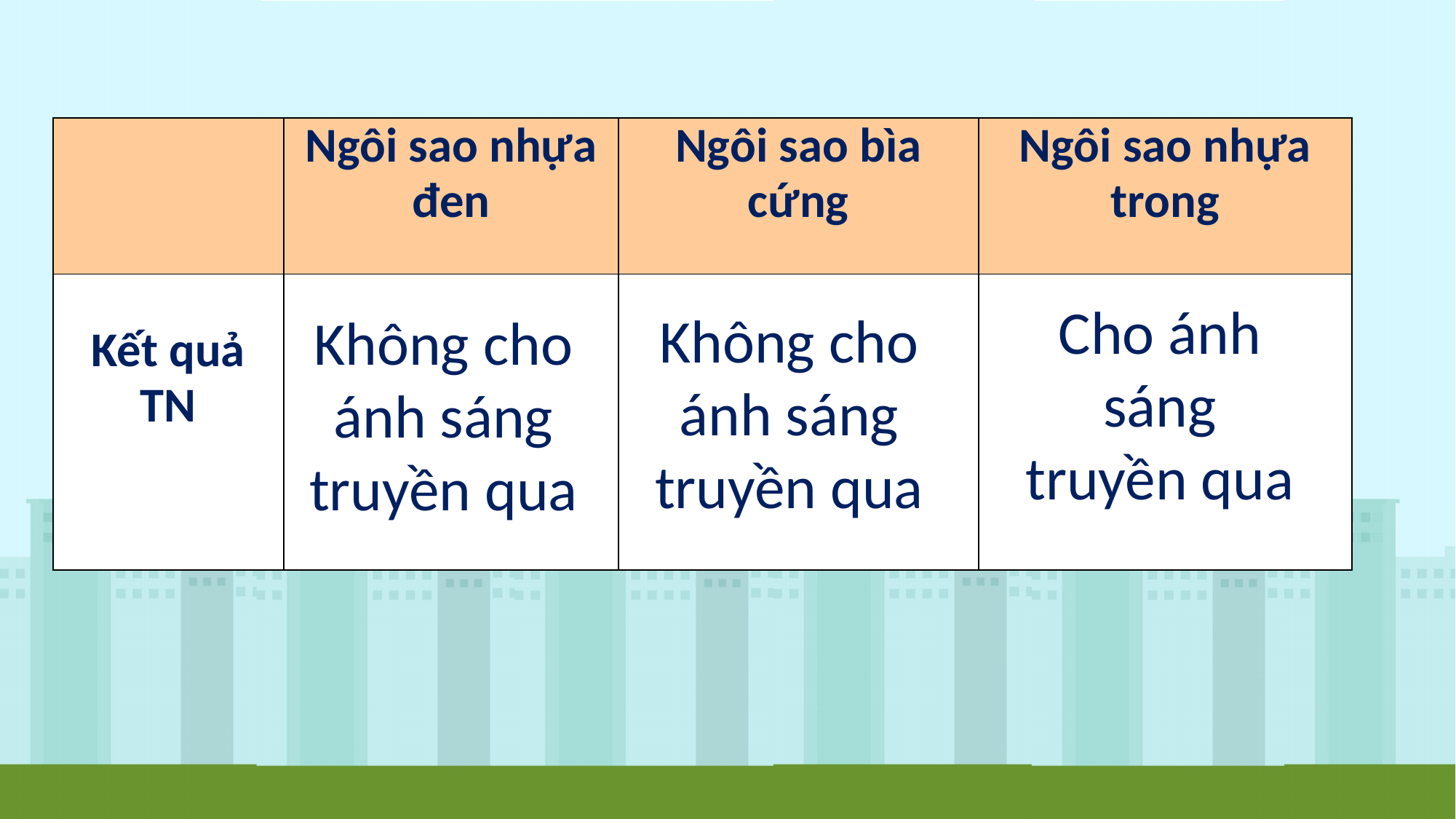

|  | Ngôi sao nhựa đen | Ngôi sao bìa cứng | Ngôi sao nhựa trong |
| --- | --- | --- | --- |
| Kết quả TN |  |  |  |
Cho ánh sáng truyền qua
Không cho ánh sáng truyền qua
Không cho ánh sáng truyền qua